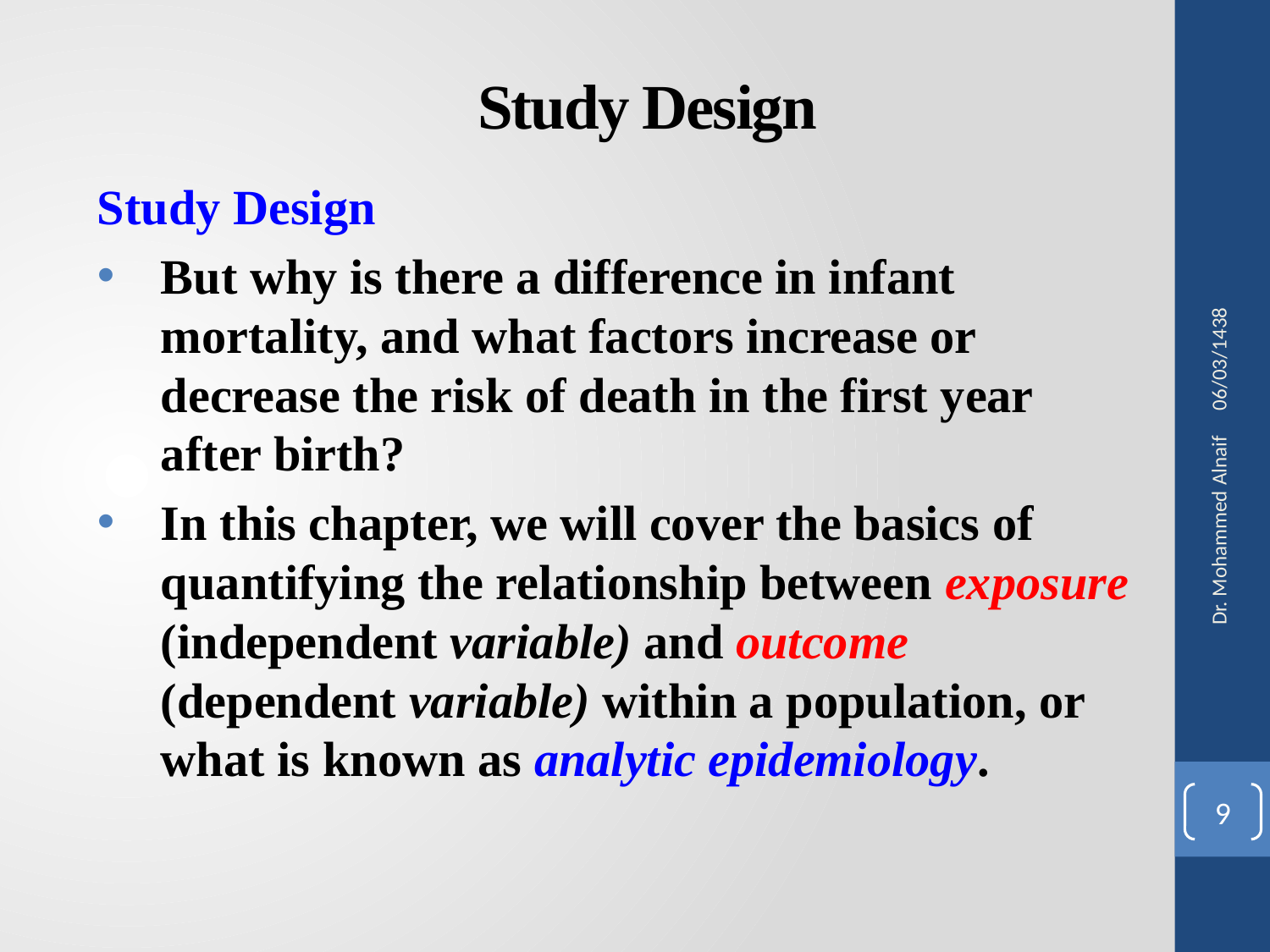

# Study Design
Study Design
But why is there a difference in infant mortality, and what factors increase or decrease the risk of death in the first year after birth?
In this chapter, we will cover the basics of quantifying the relationship between exposure (independent variable) and outcome (dependent variable) within a population, or what is known as analytic epidemiology.
06/03/1438
Dr. Mohammed Alnaif
9